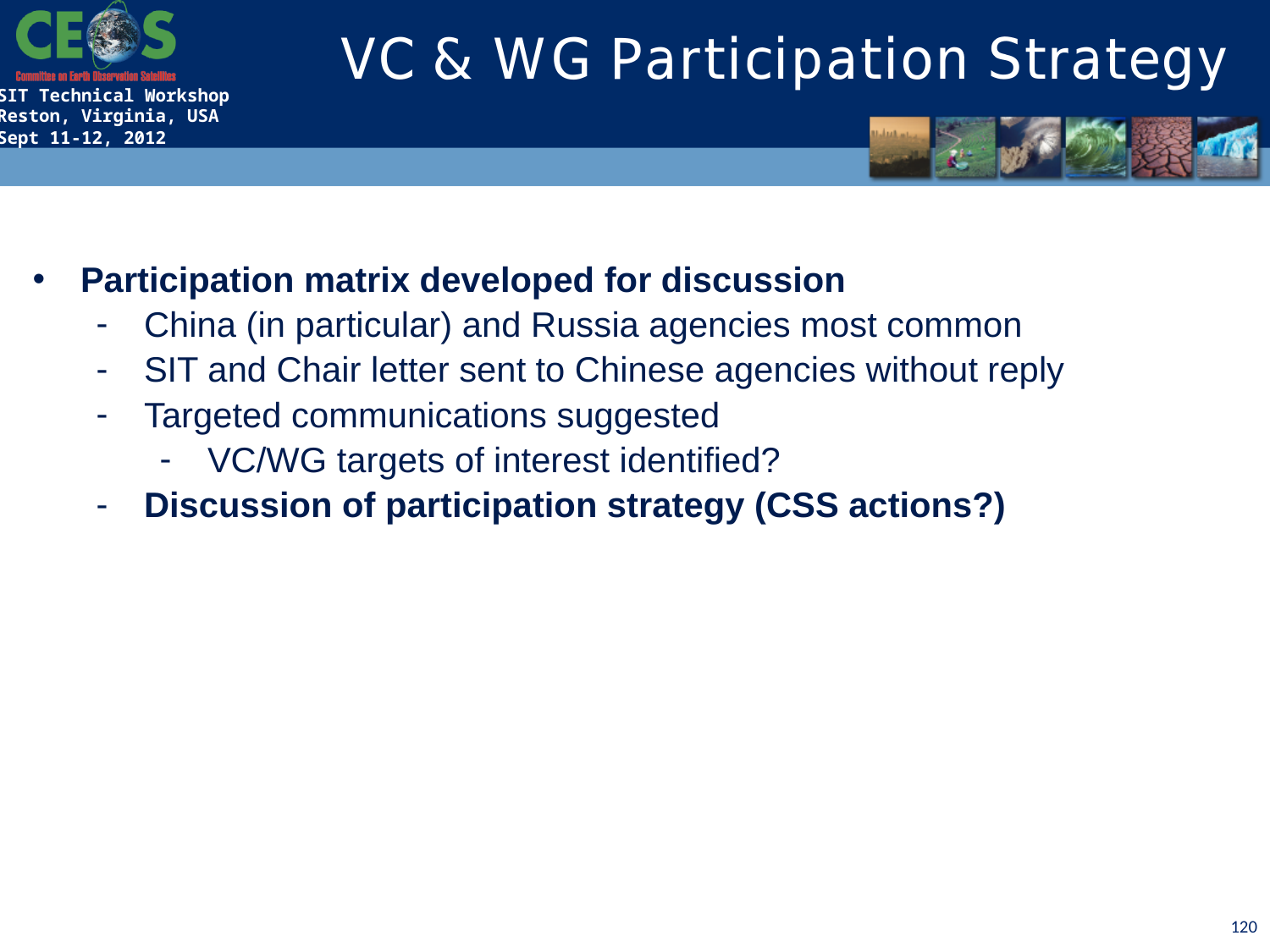

VC & WG Participation Strategy
Participation matrix developed for discussion
China (in particular) and Russia agencies most common
SIT and Chair letter sent to Chinese agencies without reply
Targeted communications suggested
VC/WG targets of interest identified?
Discussion of participation strategy (CSS actions?)

120